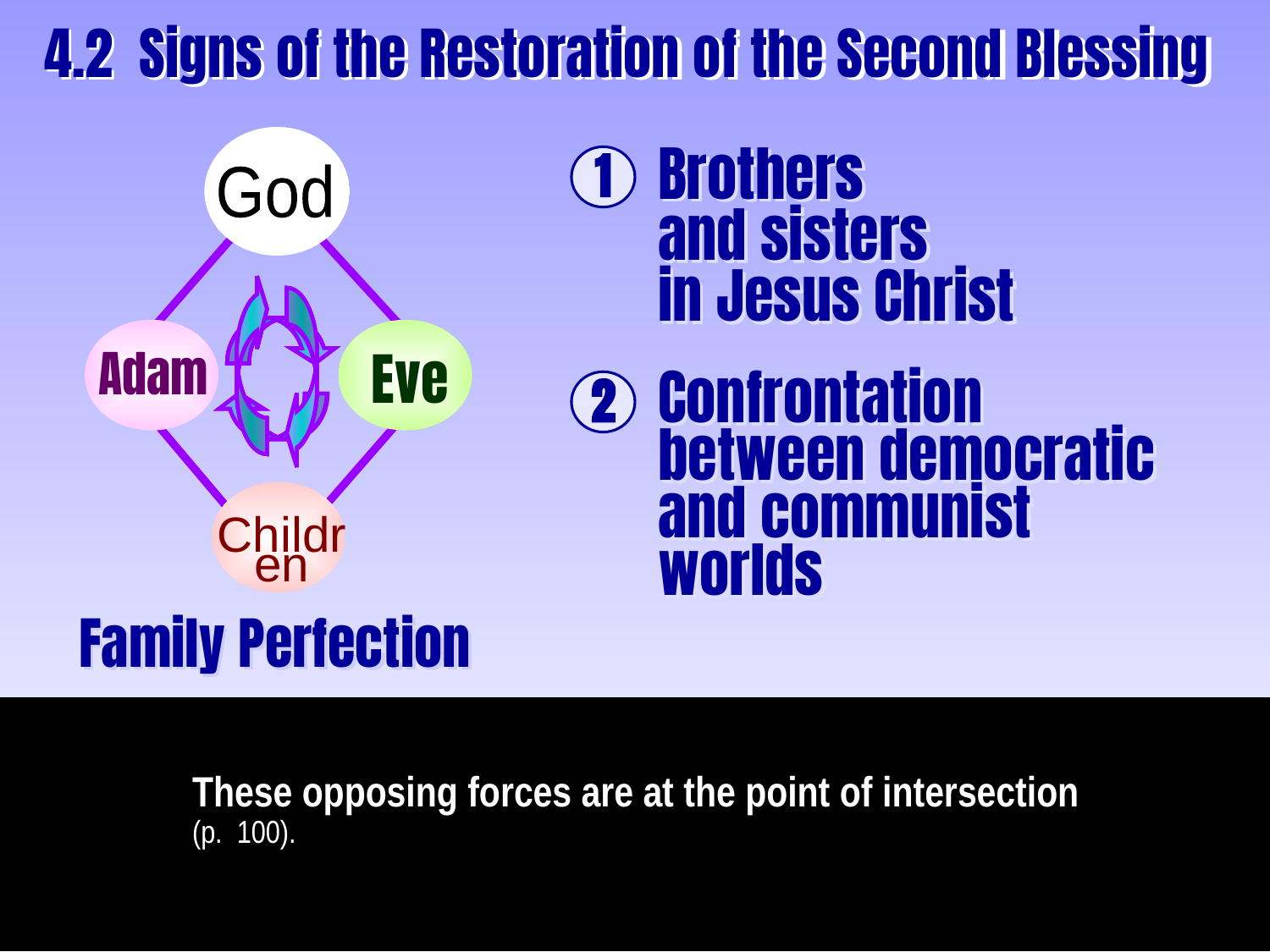

4.2  Signs of the Restoration of the Second Blessing

God

Adam

Eve

Children

Brothers
and sisters
in Jesus Christ
1
Confrontation
between democratic
and communist
worlds
2
Family Perfection

These opposing forces are at the point of intersection (p.  100).